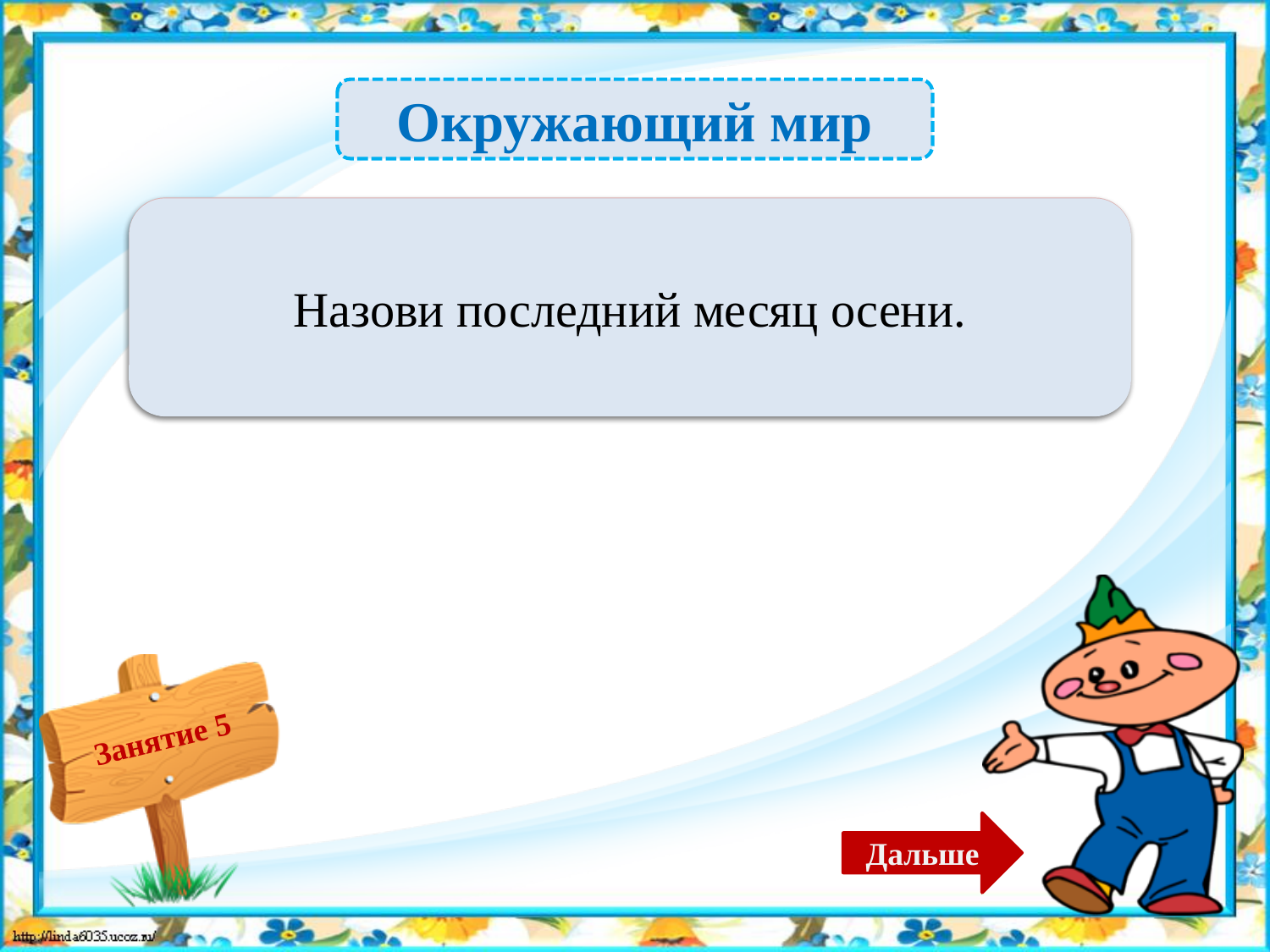

Окружающий мир
Ноябрь – 1б.
Назови последний месяц осени.

Дальше